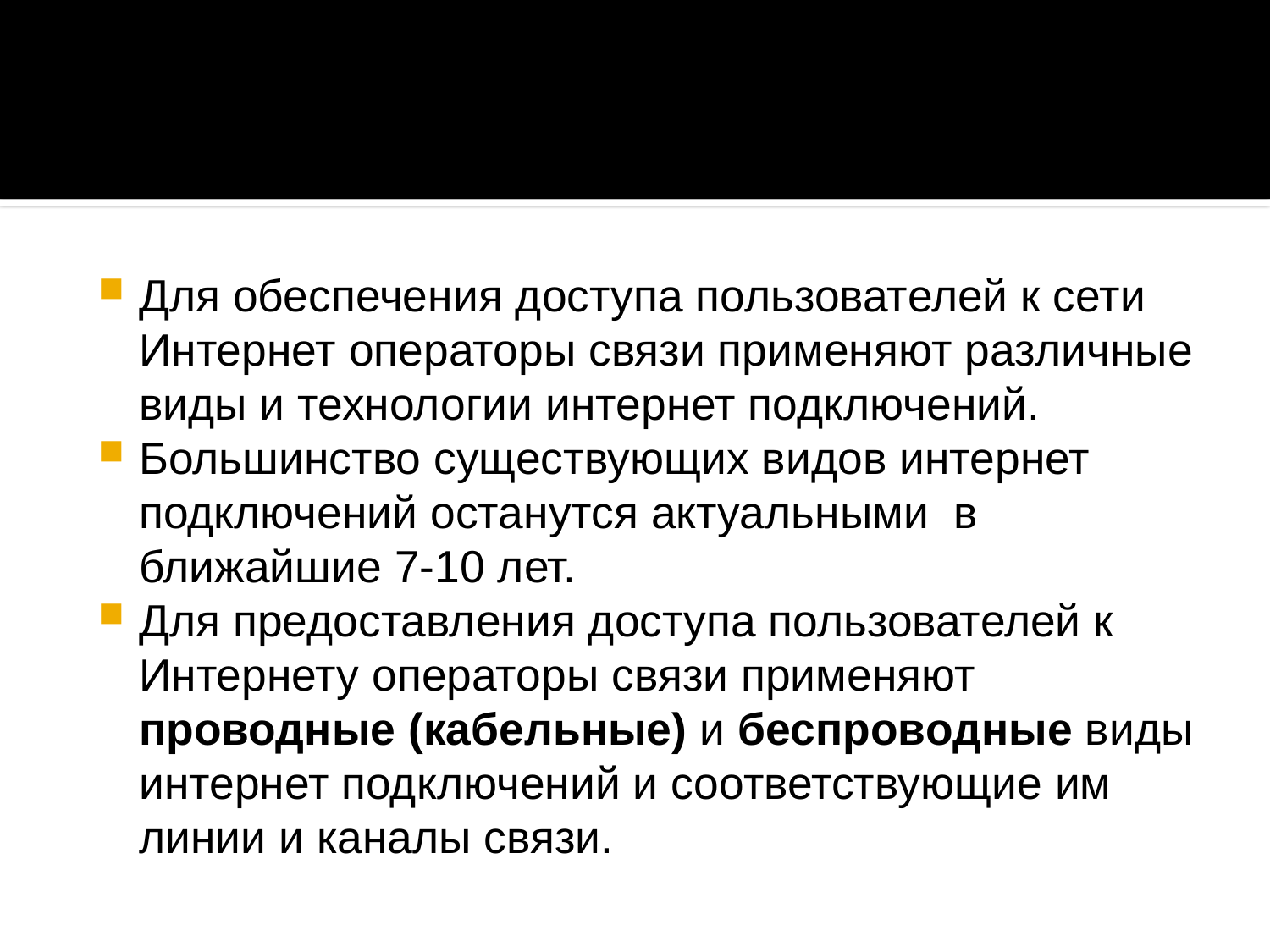

Для обеспечения доступа пользователей к сети Интернет операторы связи применяют различные виды и технологии интернет подключений.
Большинство существующих видов интернет подключений останутся актуальными  в ближайшие 7-10 лет.
Для предоставления доступа пользователей к Интернету операторы связи применяют проводные (кабельные) и беспроводные виды интернет подключений и соответствующие им линии и каналы связи.